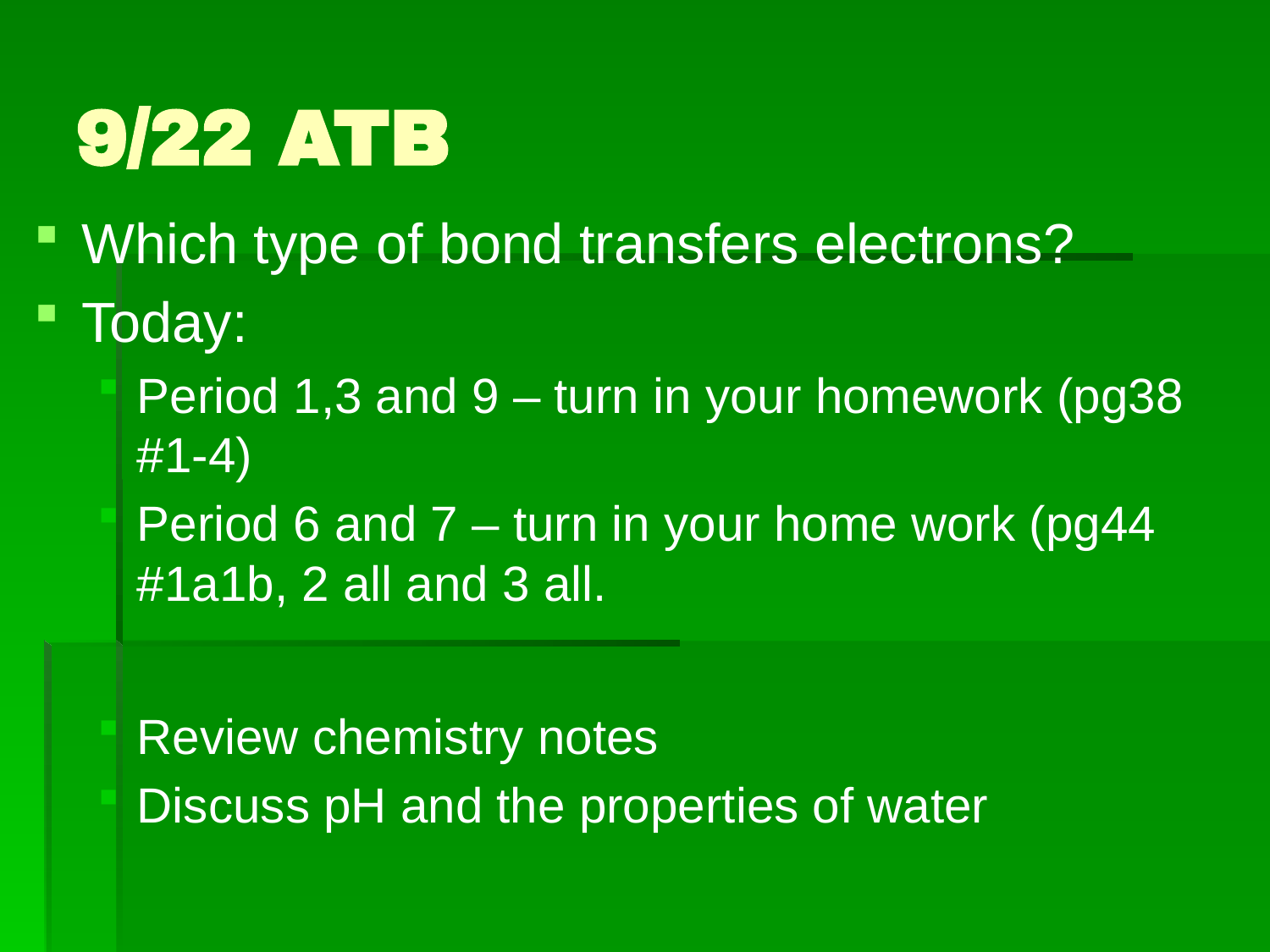

# 9/22 ATB
Which type of bond transfers electrons?
Today:
Period 1,3 and 9 – turn in your homework (pg38 #1-4)
Period 6 and 7 – turn in your home work (pg44 #1a1b, 2 all and 3 all.

Review chemistry notes
Discuss pH and the properties of water